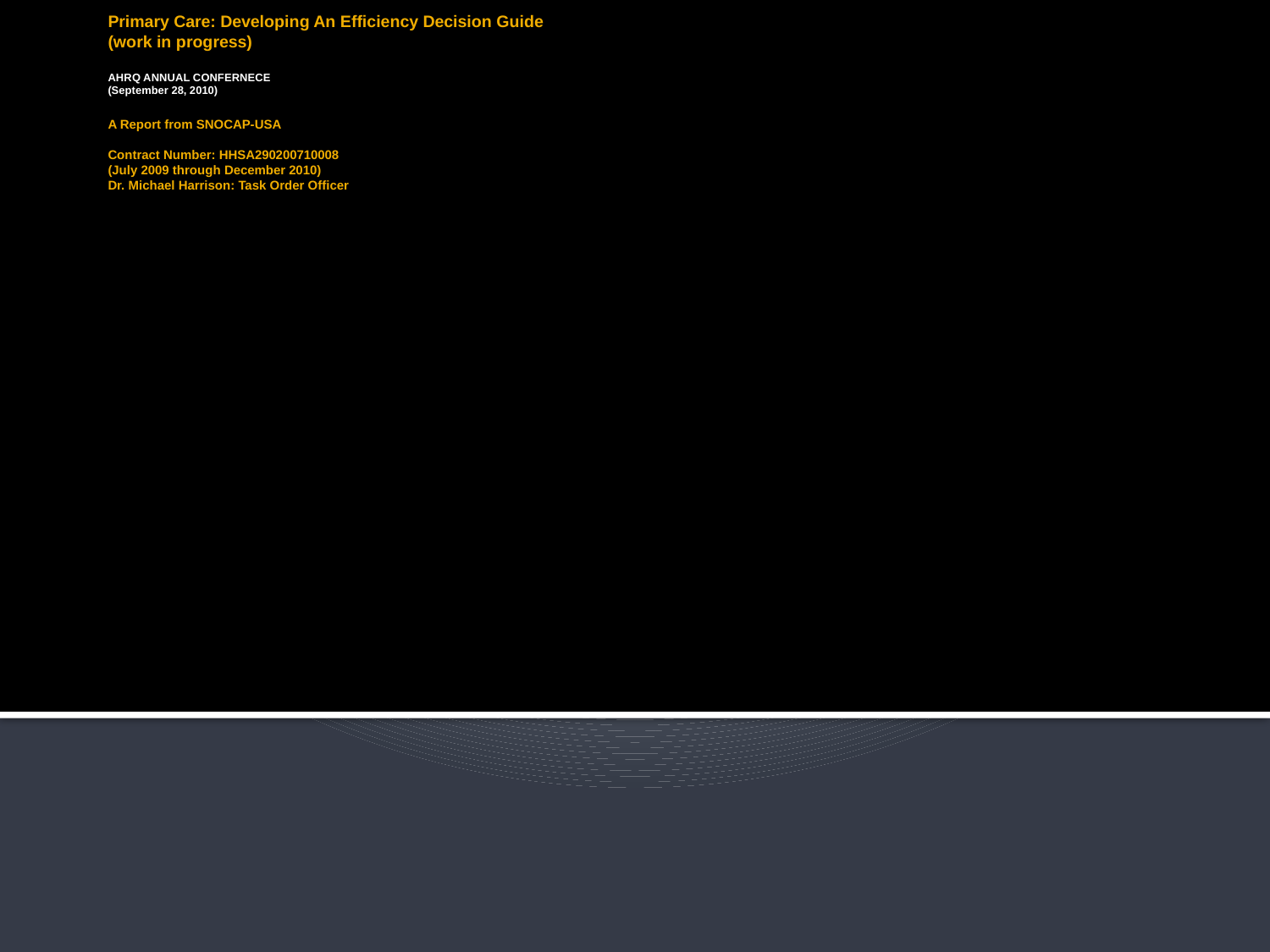

# Primary Care: Developing An Efficiency Decision Guide (work in progress) AHRQ ANNUAL CONFERNECE (September 28, 2010) A Report from SNOCAP-USA Contract Number: HHSA290200710008 (July 2009 through December 2010) Dr. Michael Harrison: Task Order Officer